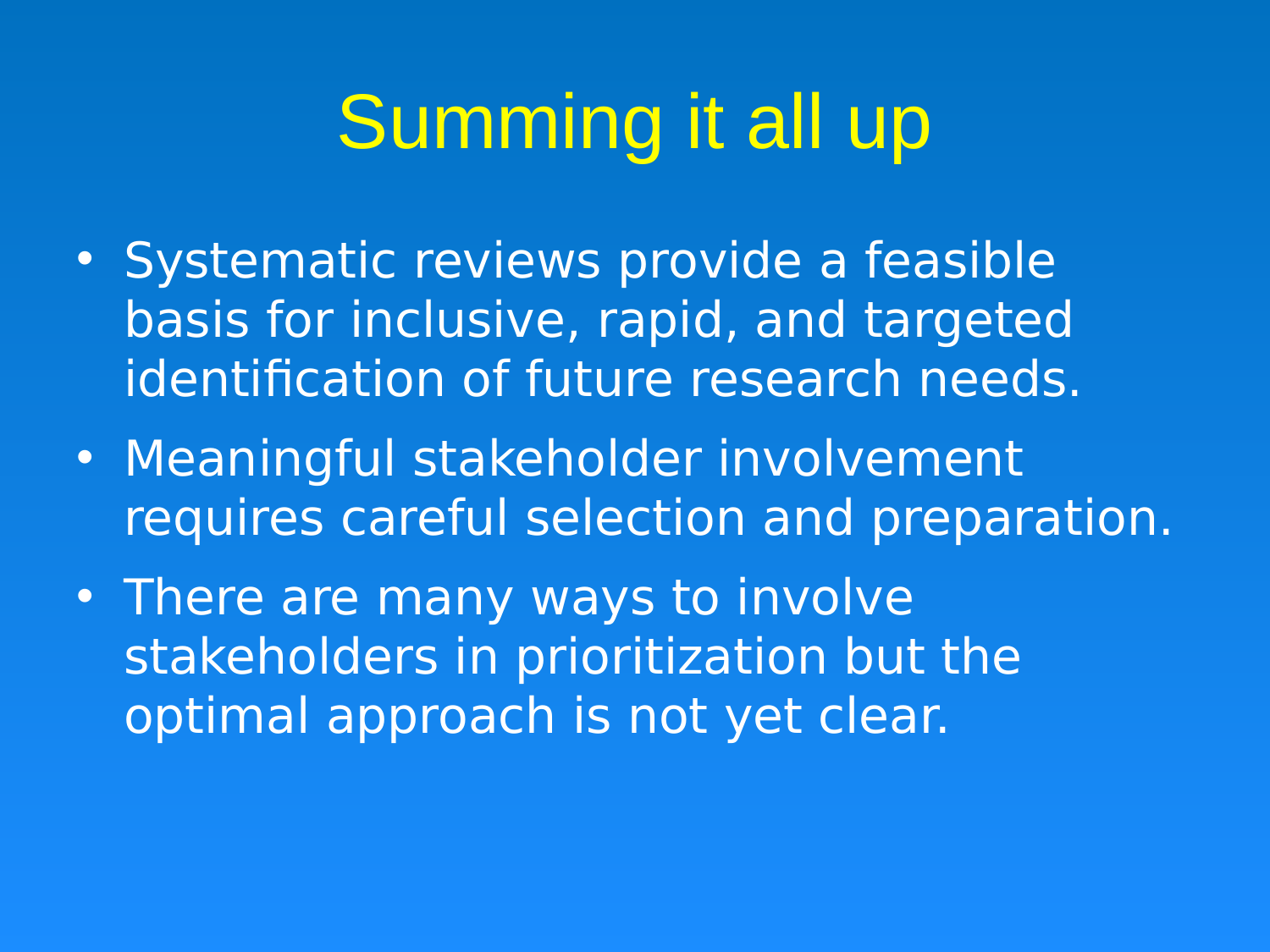

# Summing it all up
Systematic reviews provide a feasible basis for inclusive, rapid, and targeted identification of future research needs.
Meaningful stakeholder involvement requires careful selection and preparation.
There are many ways to involve stakeholders in prioritization but the optimal approach is not yet clear.